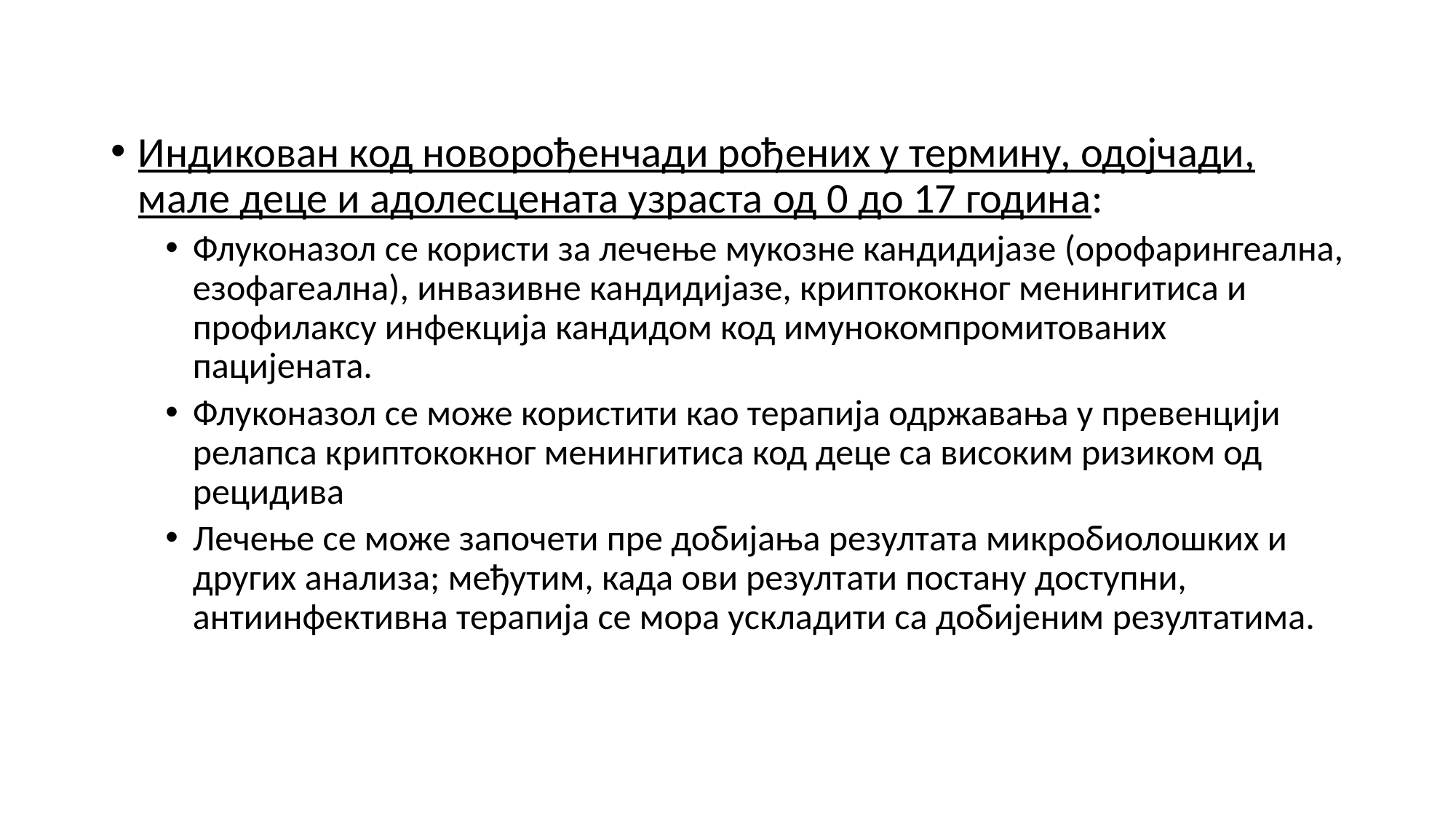

#
Индикован код новорођенчади рођених у термину, одојчади, мале деце и адолесцената узраста од 0 до 17 година:
Флуконазол се користи за лечење мукозне кандидијазе (орофарингеална, езофагеална), инвазивне кандидијазе, криптококног менингитиса и профилаксу инфекција кандидом код имунокомпромитованих пацијената.
Флуконазол се може користити као терапија одржавања у превенцији релапса криптококног менингитиса код деце са високим ризиком од рецидива
Лечење се може започети пре добијања резултата микробиолошких и других анализа; међутим, када ови резултати постану доступни, антиинфективна терапија се мора ускладити са добијеним резултатима.